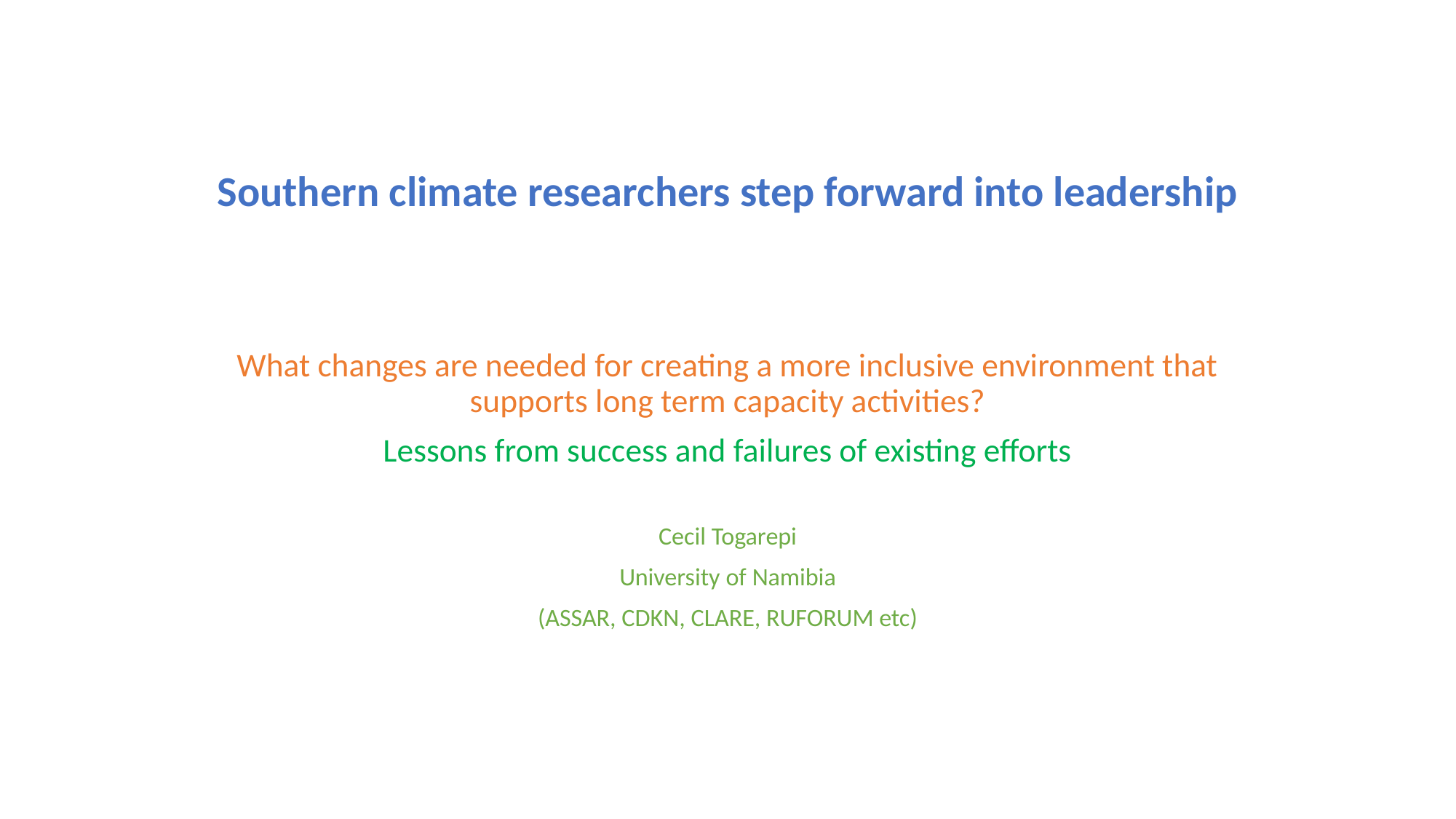

# Southern climate researchers step forward into leadership
What changes are needed for creating a more inclusive environment that supports long term capacity activities?
Lessons from success and failures of existing efforts

Cecil Togarepi
University of Namibia
(ASSAR, CDKN, CLARE, RUFORUM etc)